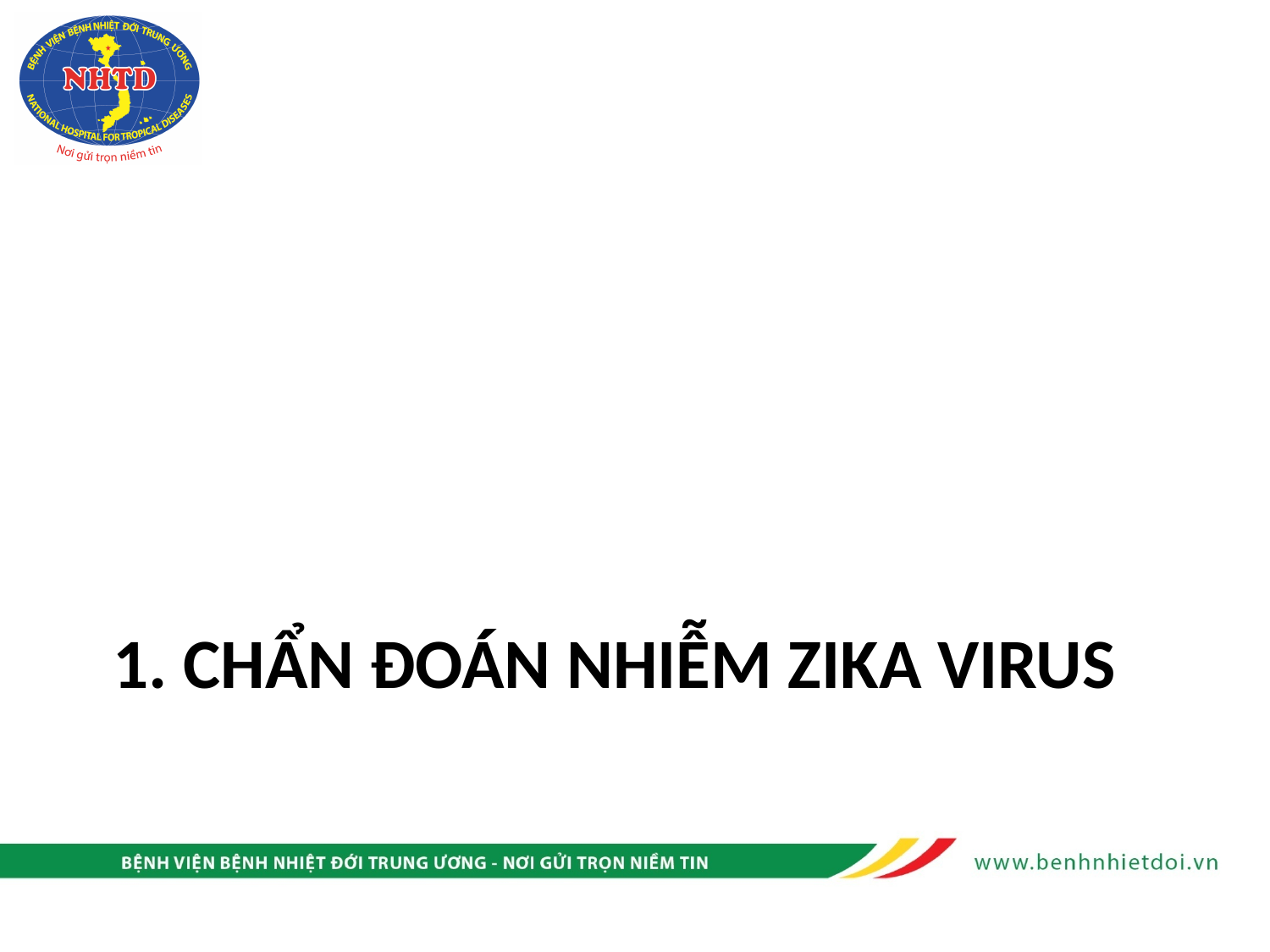

# 1. CHẨN ĐOÁN NHIỄM ZIKA VIRUS